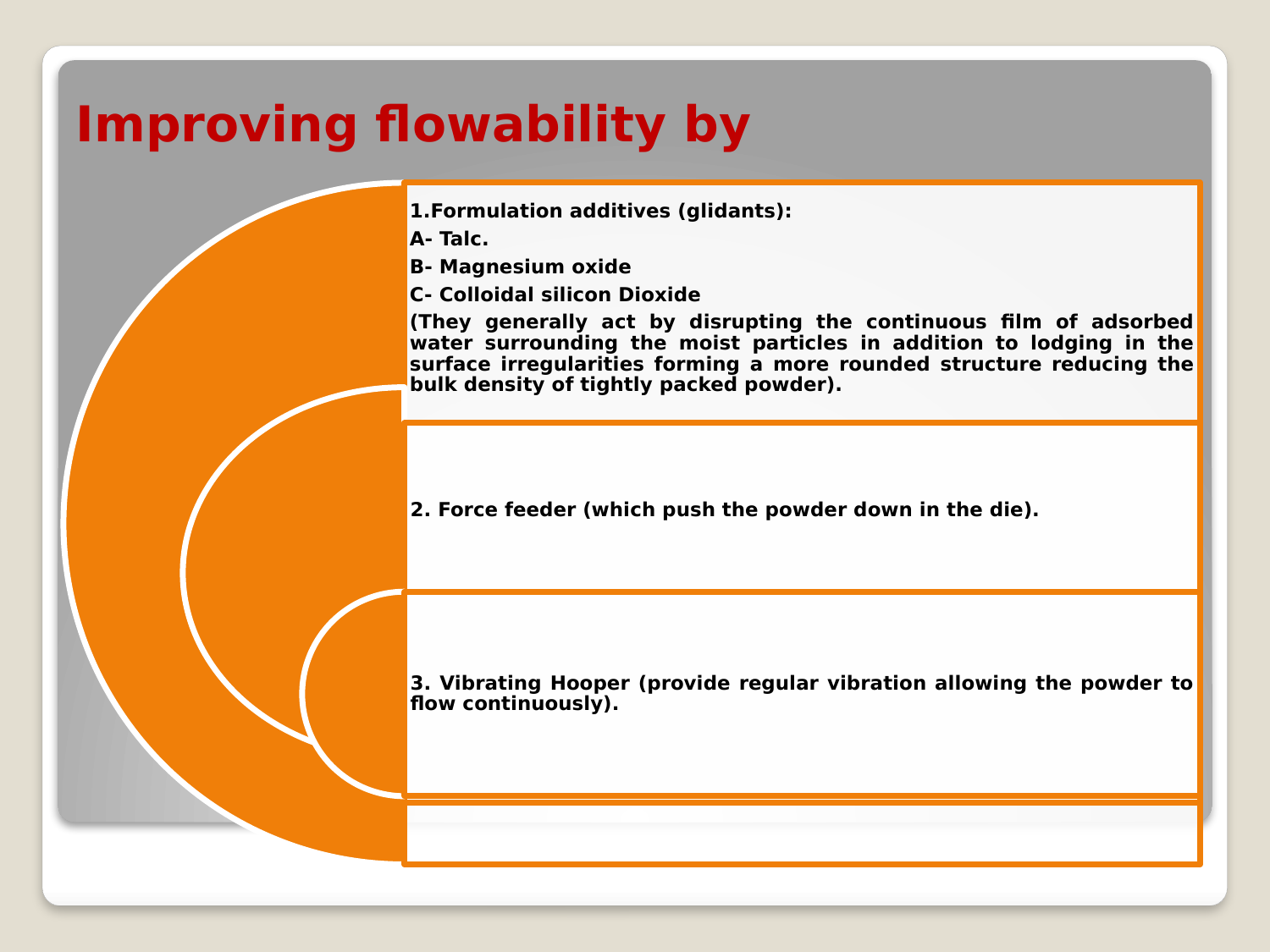

# Improving flowability by

1.Formulation additives (glidants):
A- Talc.
B- Magnesium oxide
C- Colloidal silicon Dioxide
(They generally act by disrupting the continuous film of adsorbed water surrounding the moist particles in addition to lodging in the surface irregularities forming a more rounded structure reducing the bulk density of tightly packed powder).
2. Force feeder (which push the powder down in the die).
3. Vibrating Hooper (provide regular vibration allowing the powder to flow continuously).